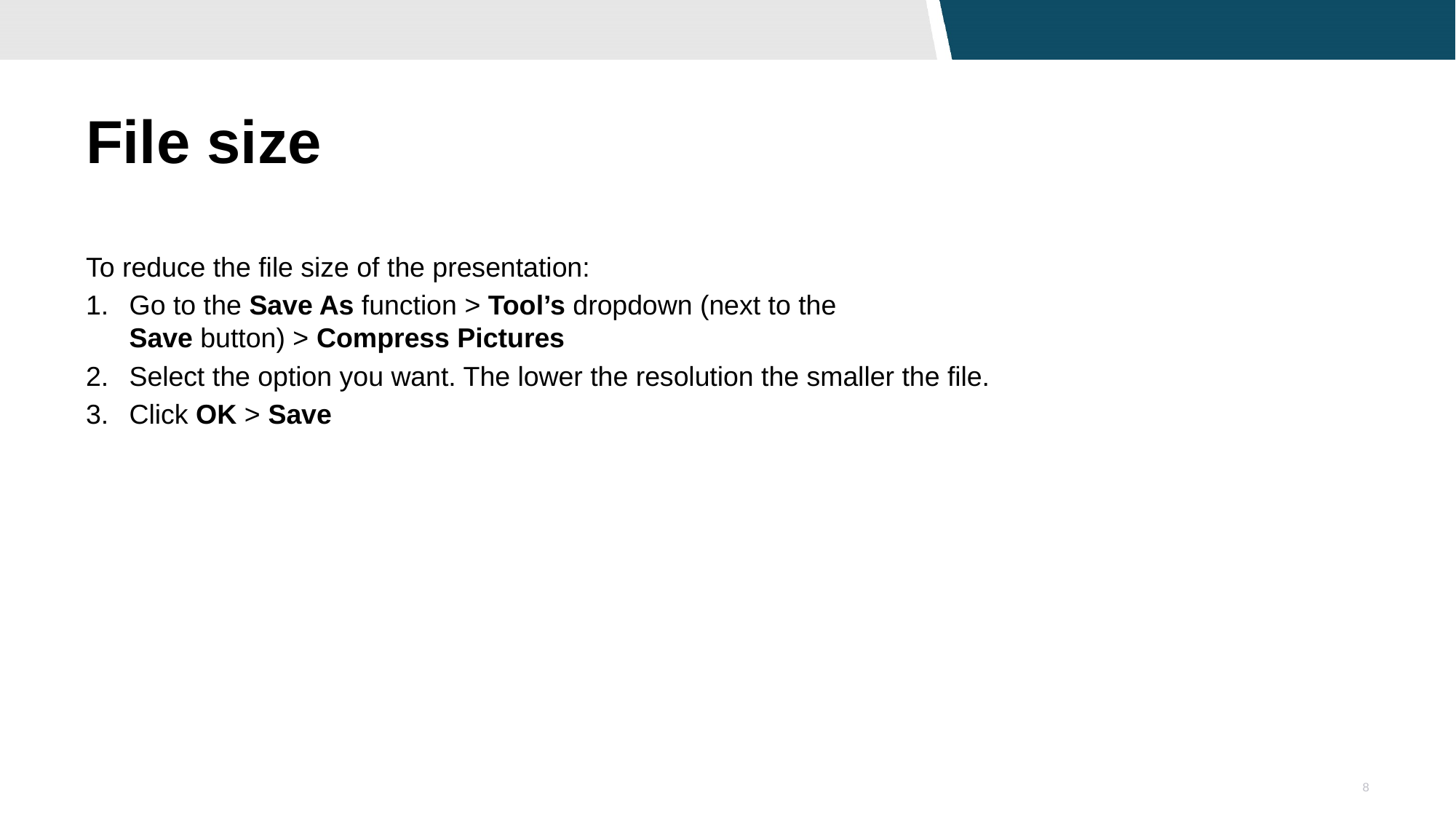

# File size
To reduce the file size of the presentation:
Go to the Save As function > Tool’s dropdown (next to the
Save button) > Compress Pictures
Select the option you want. The lower the resolution the smaller the file.
Click OK > Save